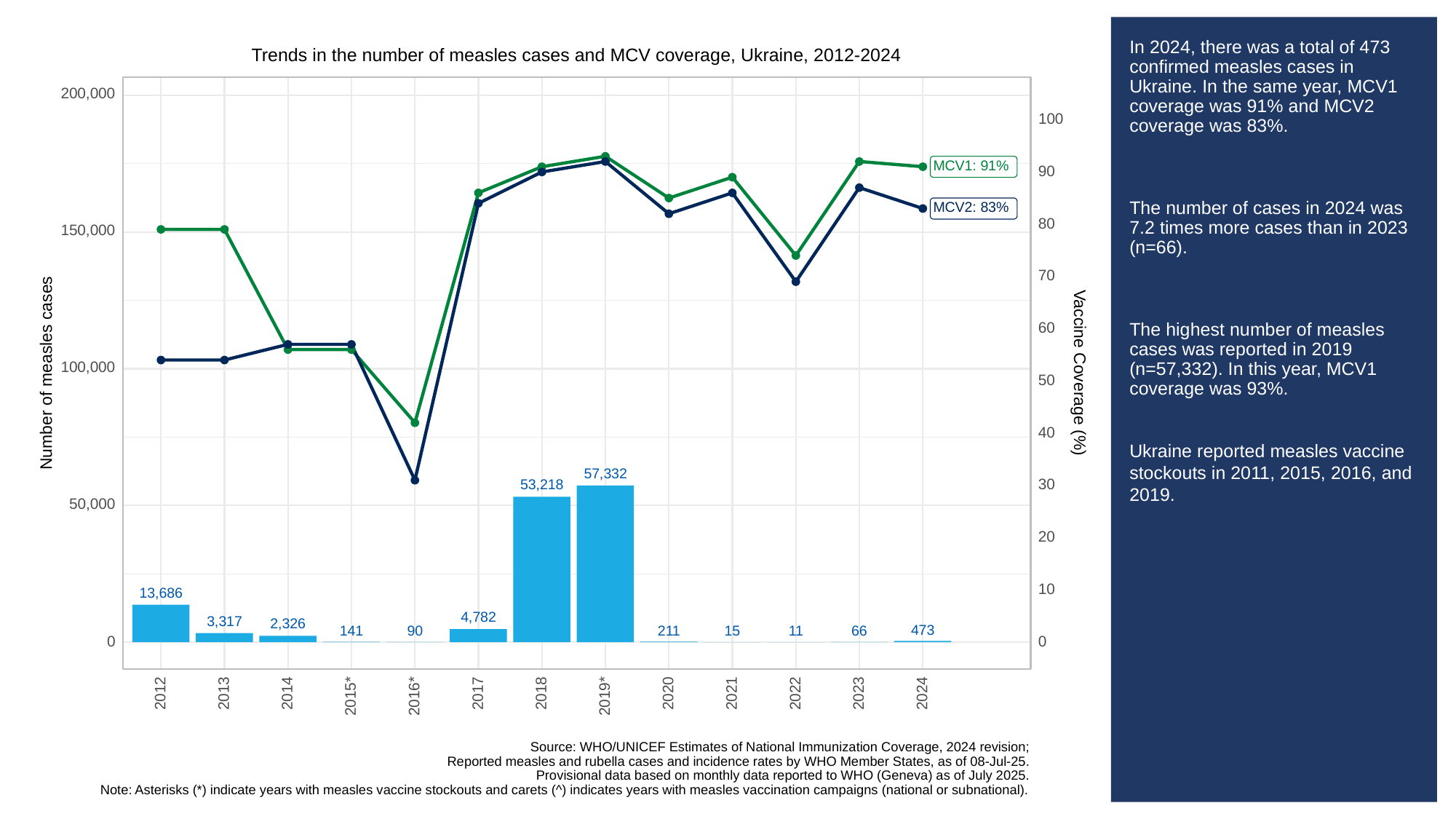

# In 2024, there was a total of 473 confirmed measles cases in Ukraine. In the same year, MCV1 coverage was 91% and MCV2 coverage was 83%.

The number of cases in 2024 was 7.2 times more cases than in 2023 (n=66).

The highest number of measles cases was reported in 2019 (n=57,332). In this year, MCV1 coverage was 93%.

Ukraine reported measles vaccine stockouts in 2011, 2015, 2016, and 2019.

Trends in the number of measles cases and MCV coverage, Ukraine, 2012-2024

200,000

100

MCV1: 91%

90

MCV2: 83%

80
150,000

70

60

100,000
Vaccine Coverage (%)
Number of measles cases

50

40

57,332

53,218
30

50,000

20

10
13,686

4,782
3,317
2,326
473
211
90
141
66
15
11

0
0

2013
2023
2012
2014
2017
2018
2020
2021
2022
2024
2015*
2016*
2019*
Source: WHO/UNICEF Estimates of National Immunization Coverage, 2024 revision;
Reported measles and rubella cases and incidence rates by WHO Member States, as of 08-Jul-25.
Provisional data based on monthly data reported to WHO (Geneva) as of July 2025.
Note: Asterisks (*) indicate years with measles vaccine stockouts and carets (^) indicates years with measles vaccination campaigns (national or subnational).